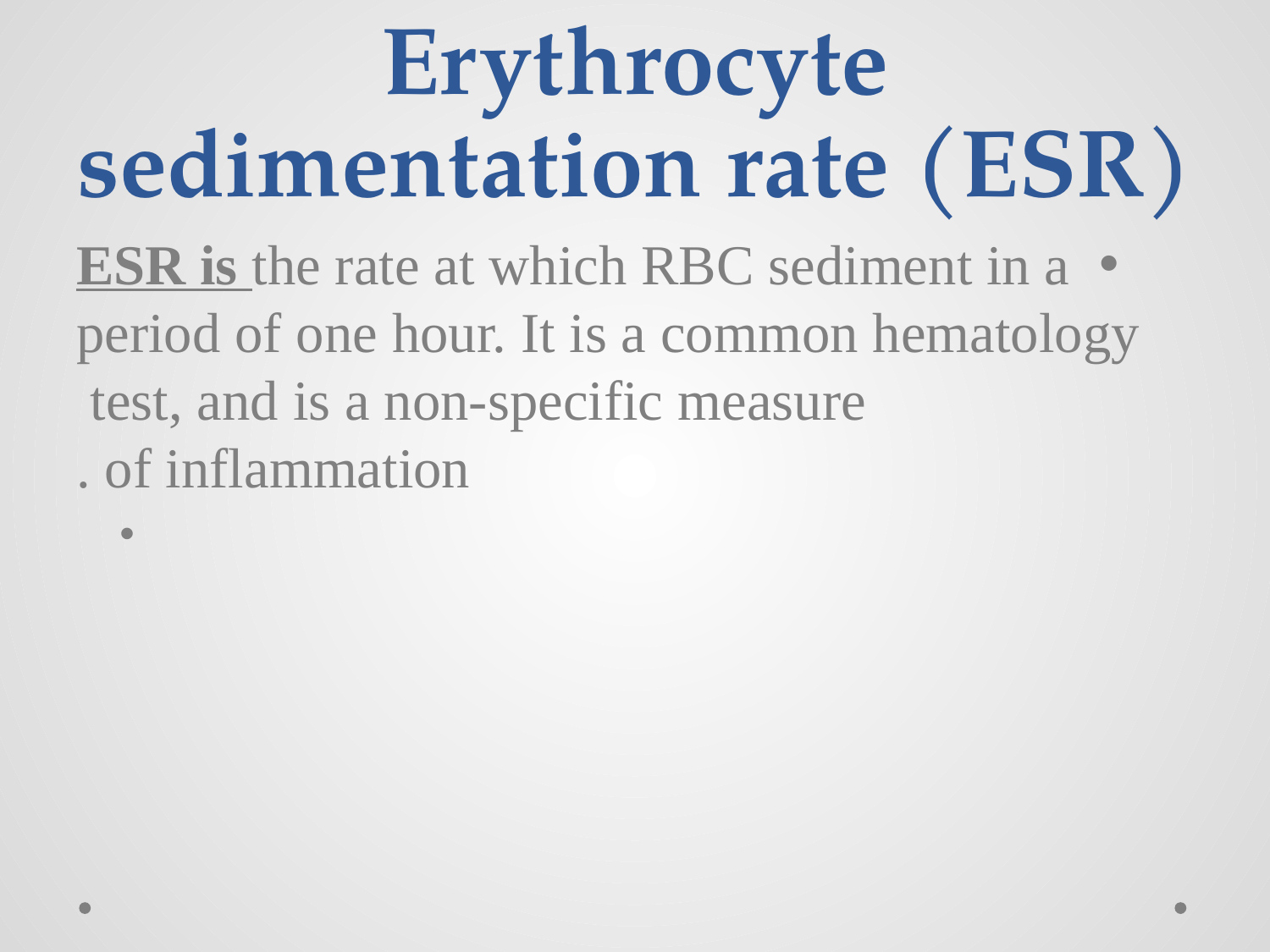

# Erythrocyte sedimentation rate (ESR)
ESR is the rate at which RBC sediment in a period of one hour. It is a common hematology  test, and is a non-specific measure of inflammation .